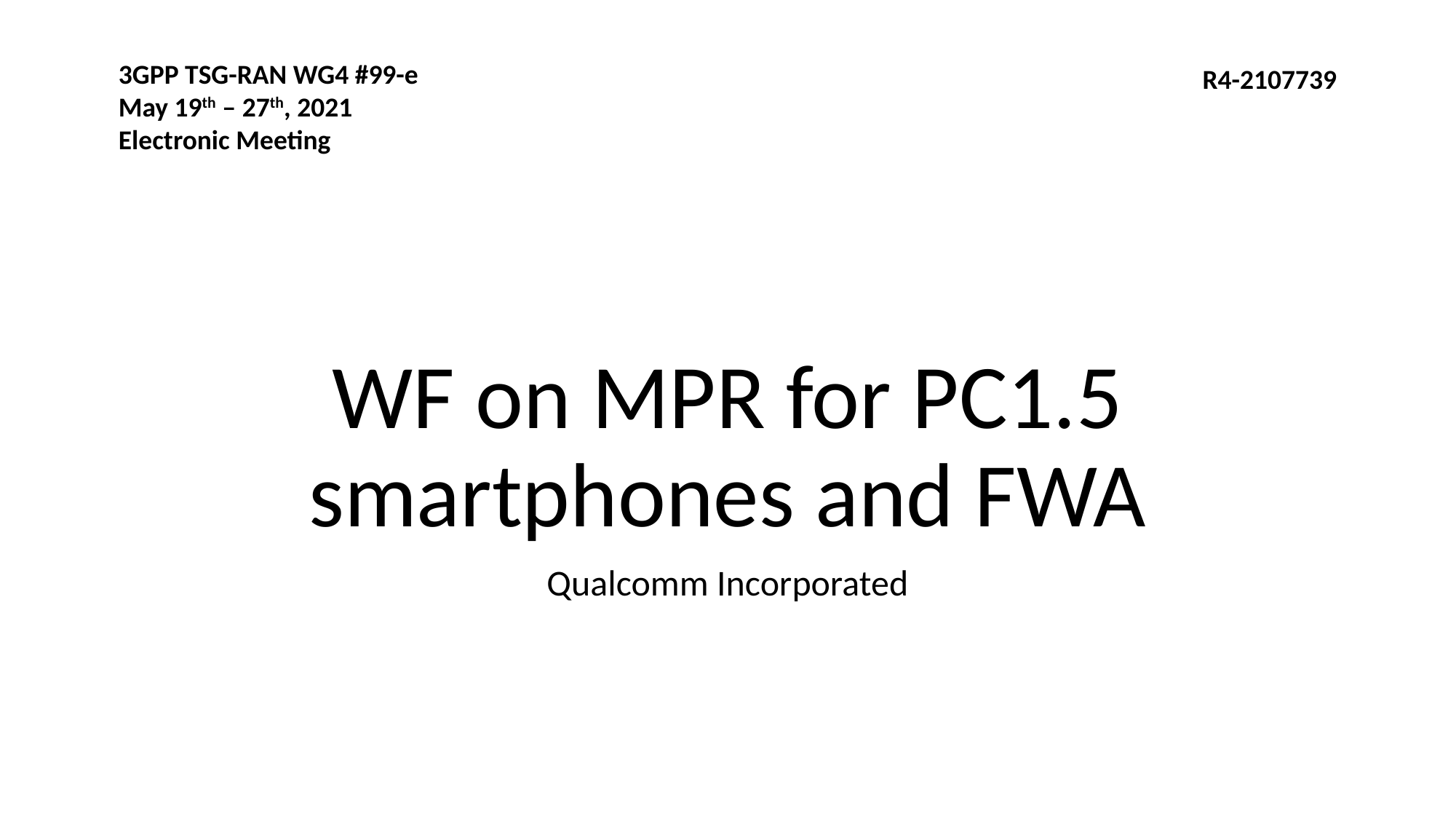

3GPP TSG-RAN WG4 #99-e
May 19th ‒ 27th, 2021
Electronic Meeting
R4-2107739
# WF on MPR for PC1.5 smartphones and FWA
Qualcomm Incorporated